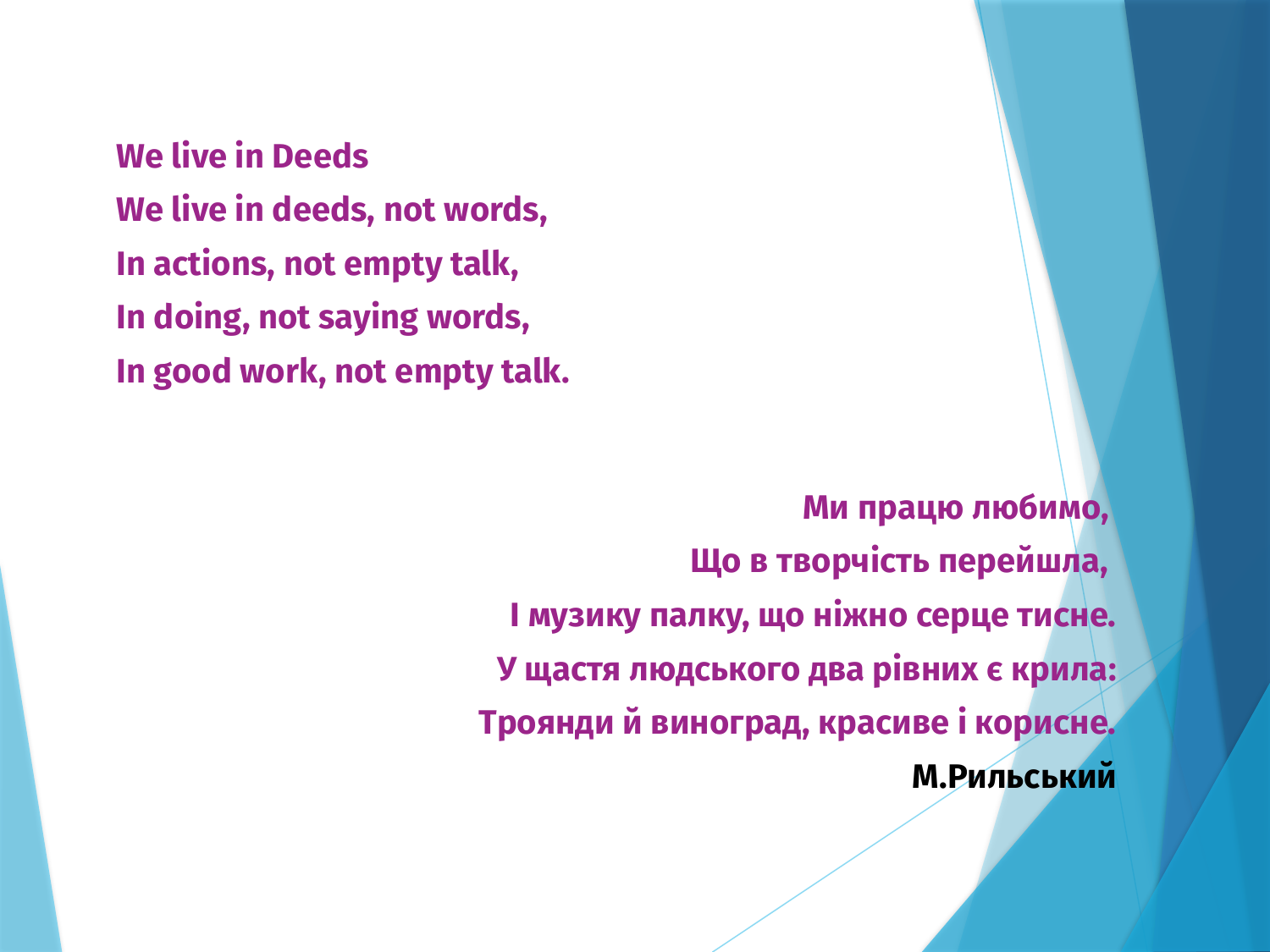

We live in Deeds
We live in deeds, not words,
In actions, not empty talk,
In doing, not saying words,
In good work, not empty talk.

Ми працю любимо,
Що в творчість перейшла,
І музику палку, що ніжно серце тисне.
У щастя людського два рівних є крила:
Троянди й виноград, красиве і корисне.
М.Рильський